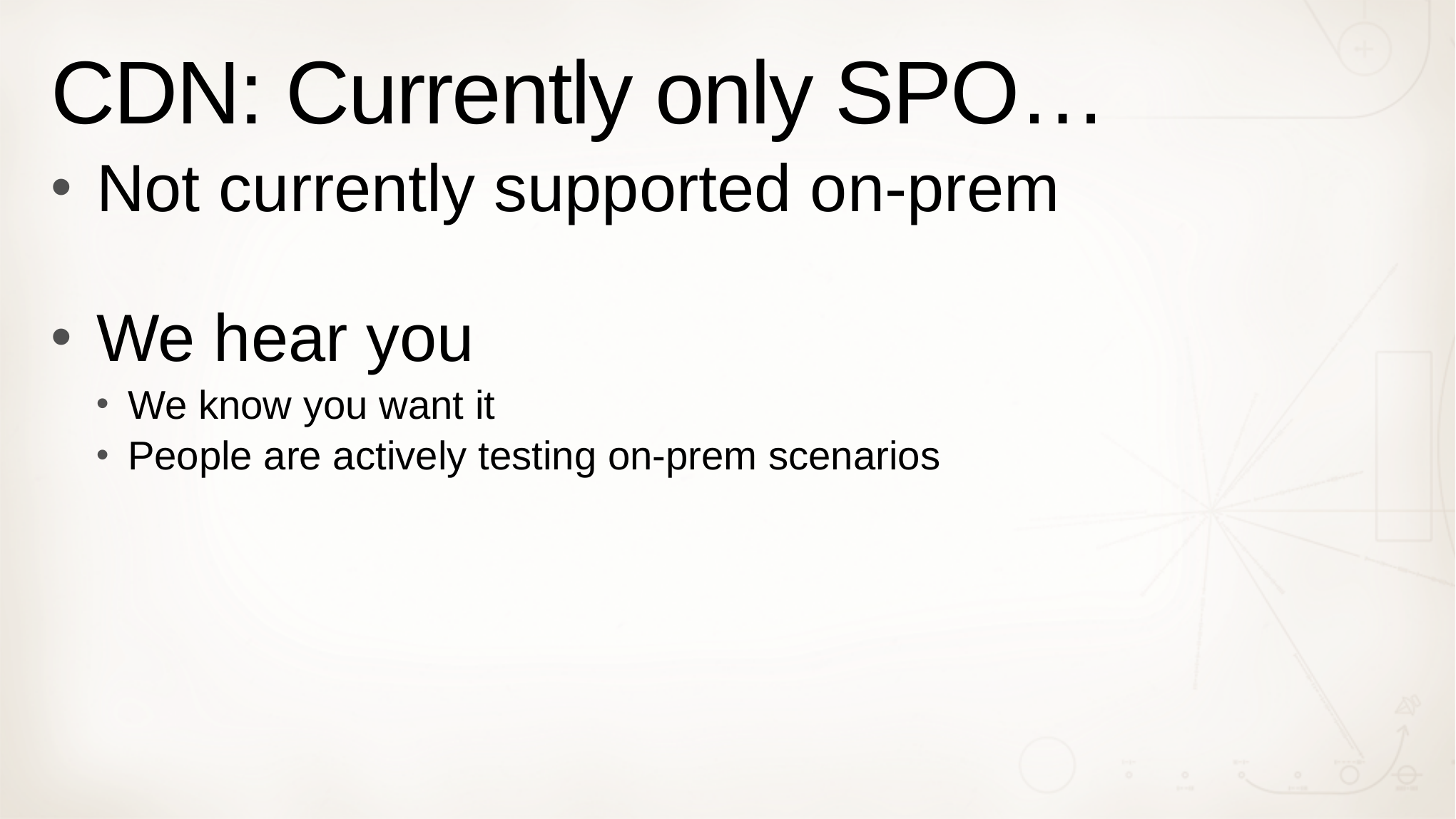

# CDN: Currently only SPO…
Not currently supported on-prem

We hear you
We know you want it
People are actively testing on-prem scenarios